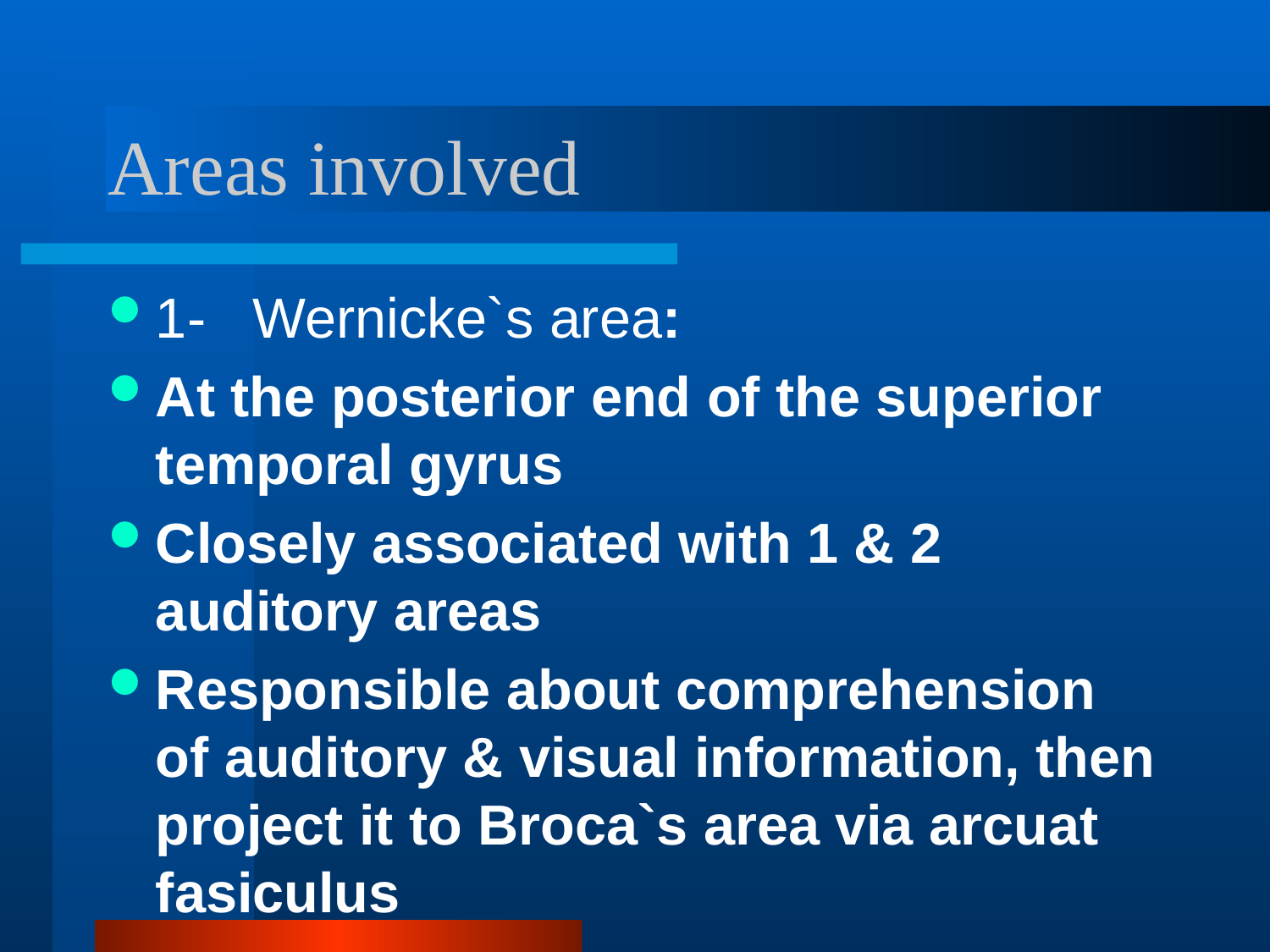

# Areas involved
1-   Wernicke`s area:
At the posterior end of the superior temporal gyrus
Closely associated with 1 & 2 auditory areas
Responsible about comprehension of auditory & visual information, then project it to Broca`s area via arcuat fasiculus